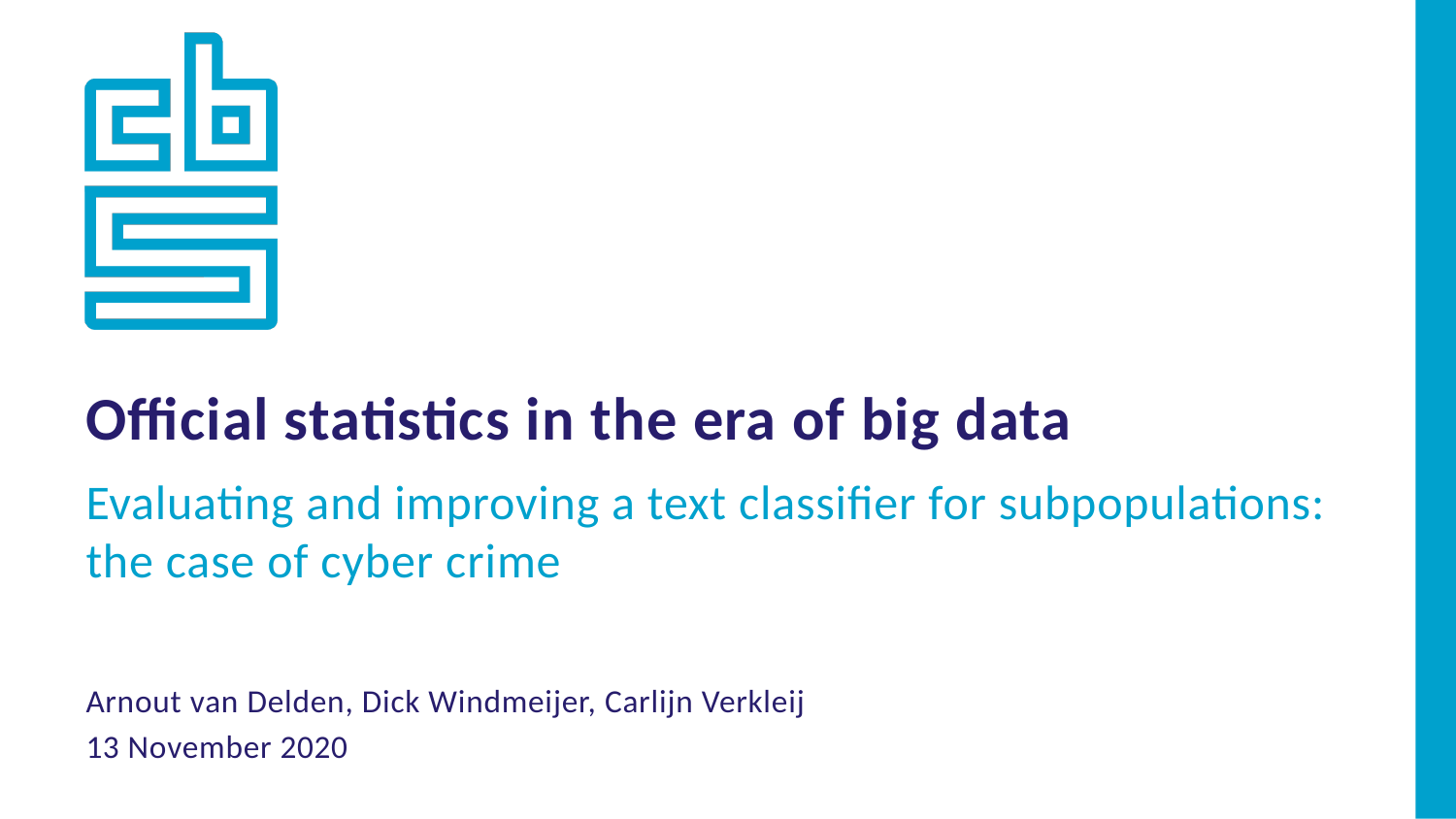

Official statistics in the era of big data

Evaluating and improving a text classifier for subpopulations: the case of cyber crime
Arnout van Delden, Dick Windmeijer, Carlijn Verkleij
13 November 2020